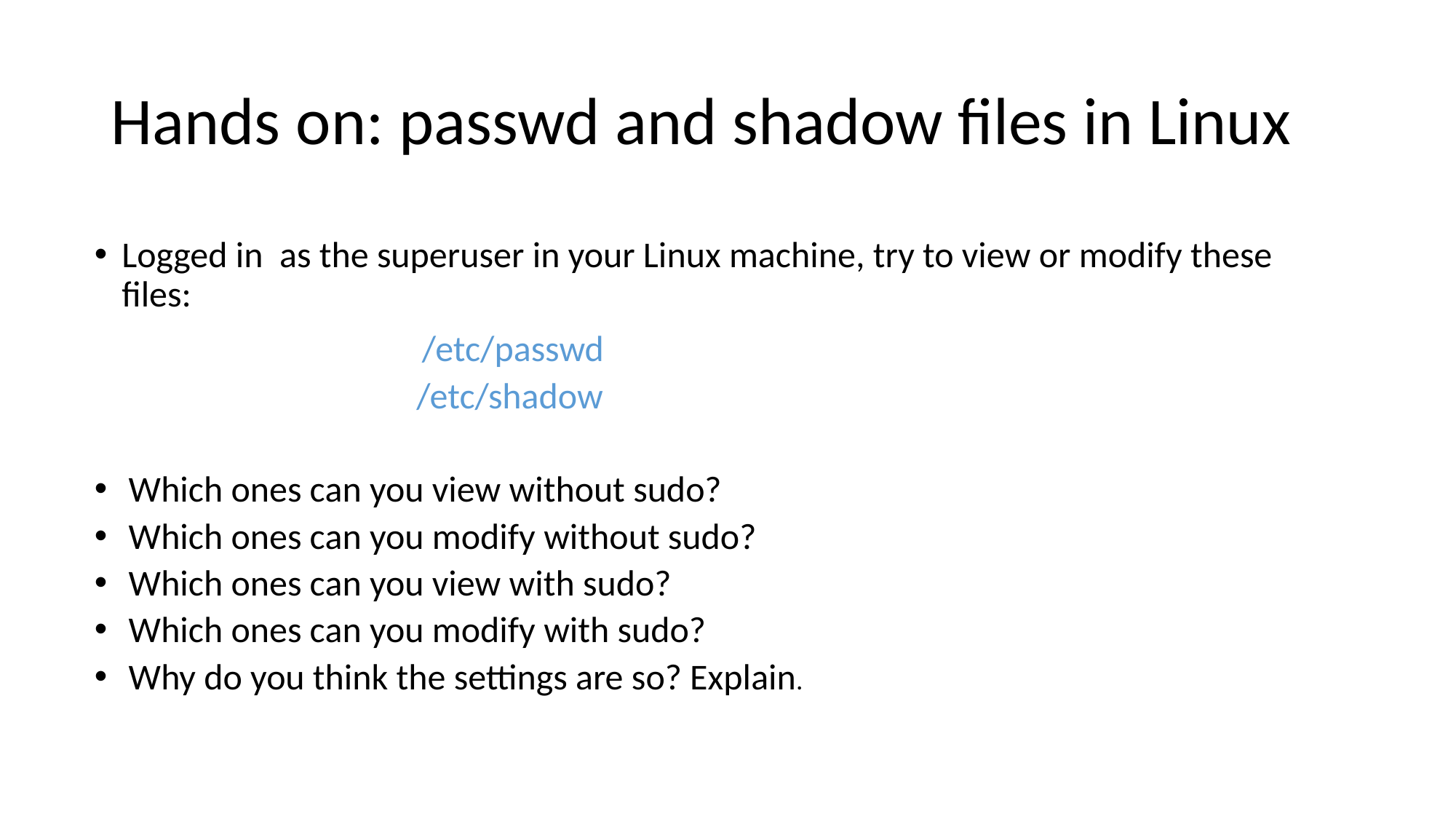

# Hands on: passwd and shadow files in Linux

Logged in  as the superuser in your Linux machine, try to view or modify these files:
                                        /etc/passwd
 /etc/shadow

Which ones can you view without sudo?
Which ones can you modify without sudo?
Which ones can you view with sudo?
Which ones can you modify with sudo?
Why do you think the settings are so? Explain.